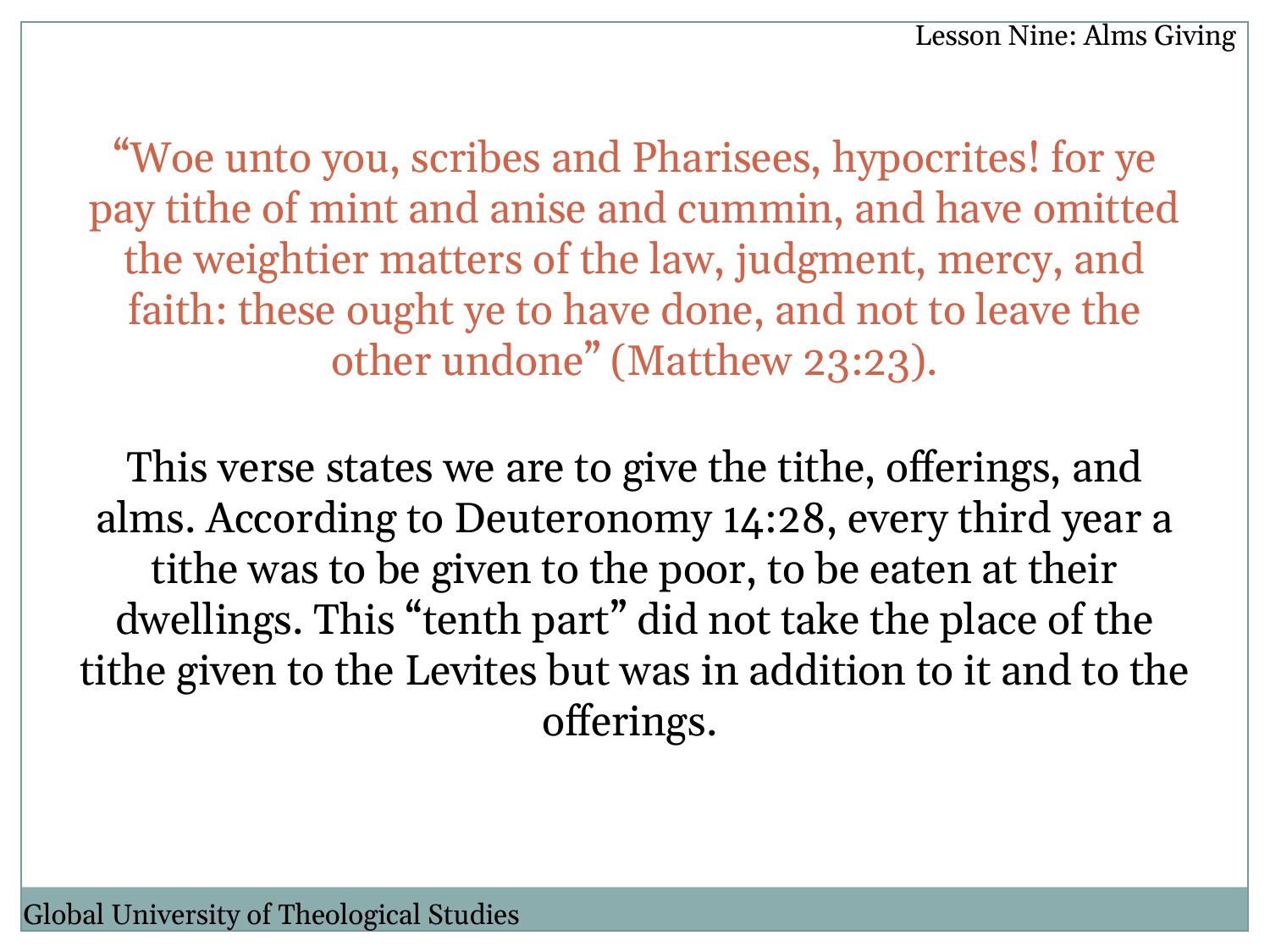

Lesson Nine: Alms Giving
“Woe unto you, scribes and Pharisees, hypocrites! for ye pay tithe of mint and anise and cummin, and have omitted the weightier matters of the law, judgment, mercy, and faith: these ought ye to have done, and not to leave the other undone” (Matthew 23:23).
This verse states we are to give the tithe, offerings, and alms. According to Deuteronomy 14:28, every third year a tithe was to be given to the poor, to be eaten at their dwellings. This “tenth part” did not take the place of the tithe given to the Levites but was in addition to it and to the offerings.
Global University of Theological Studies